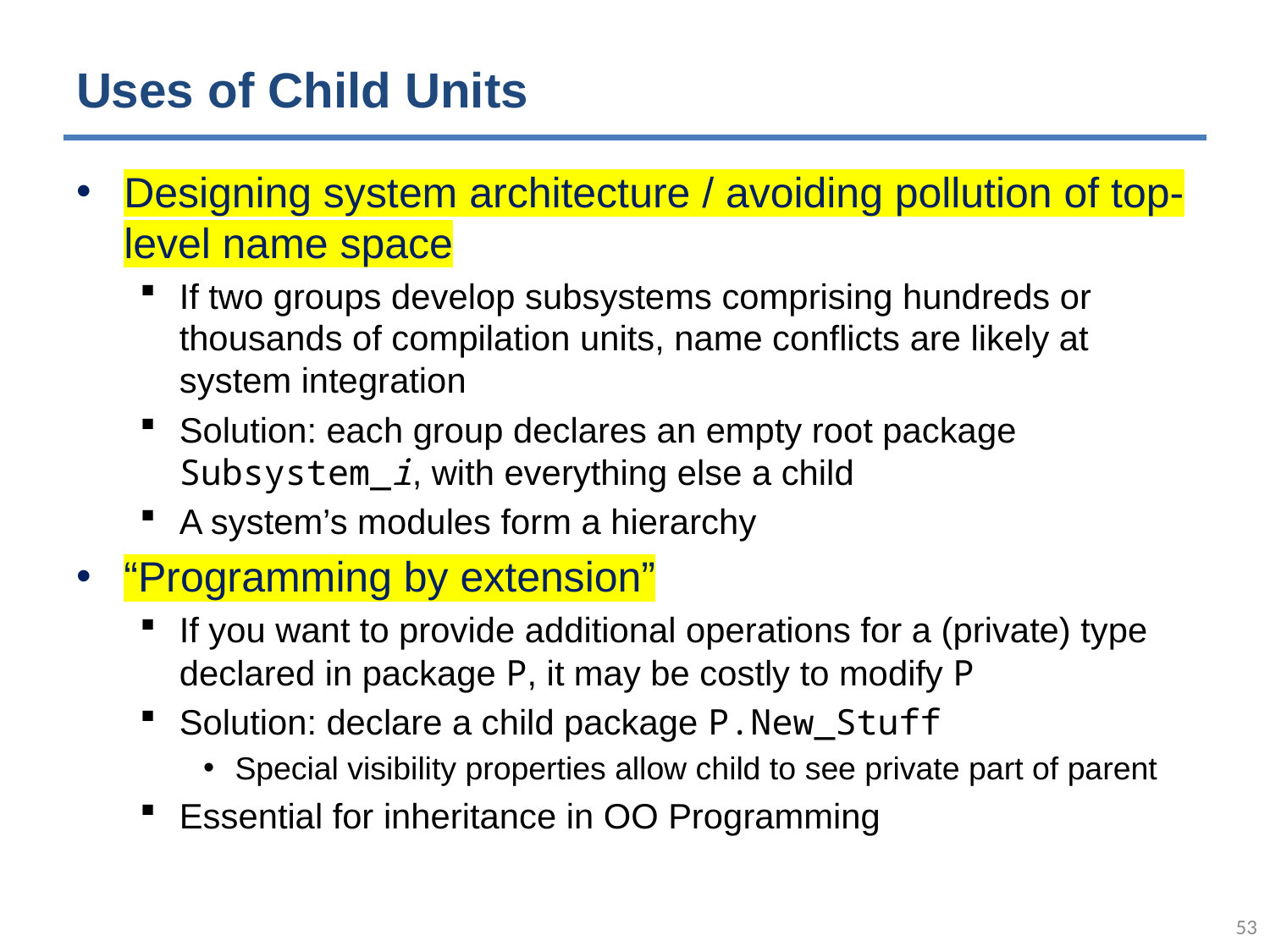

# Uses of Child Units
Designing system architecture / avoiding pollution of top-level name space
If two groups develop subsystems comprising hundreds or thousands of compilation units, name conflicts are likely at system integration
Solution: each group declares an empty root package Subsystem_i, with everything else a child
A system’s modules form a hierarchy
“Programming by extension”
If you want to provide additional operations for a (private) type declared in package P, it may be costly to modify P
Solution: declare a child package P.New_Stuff
Special visibility properties allow child to see private part of parent
Essential for inheritance in OO Programming

53